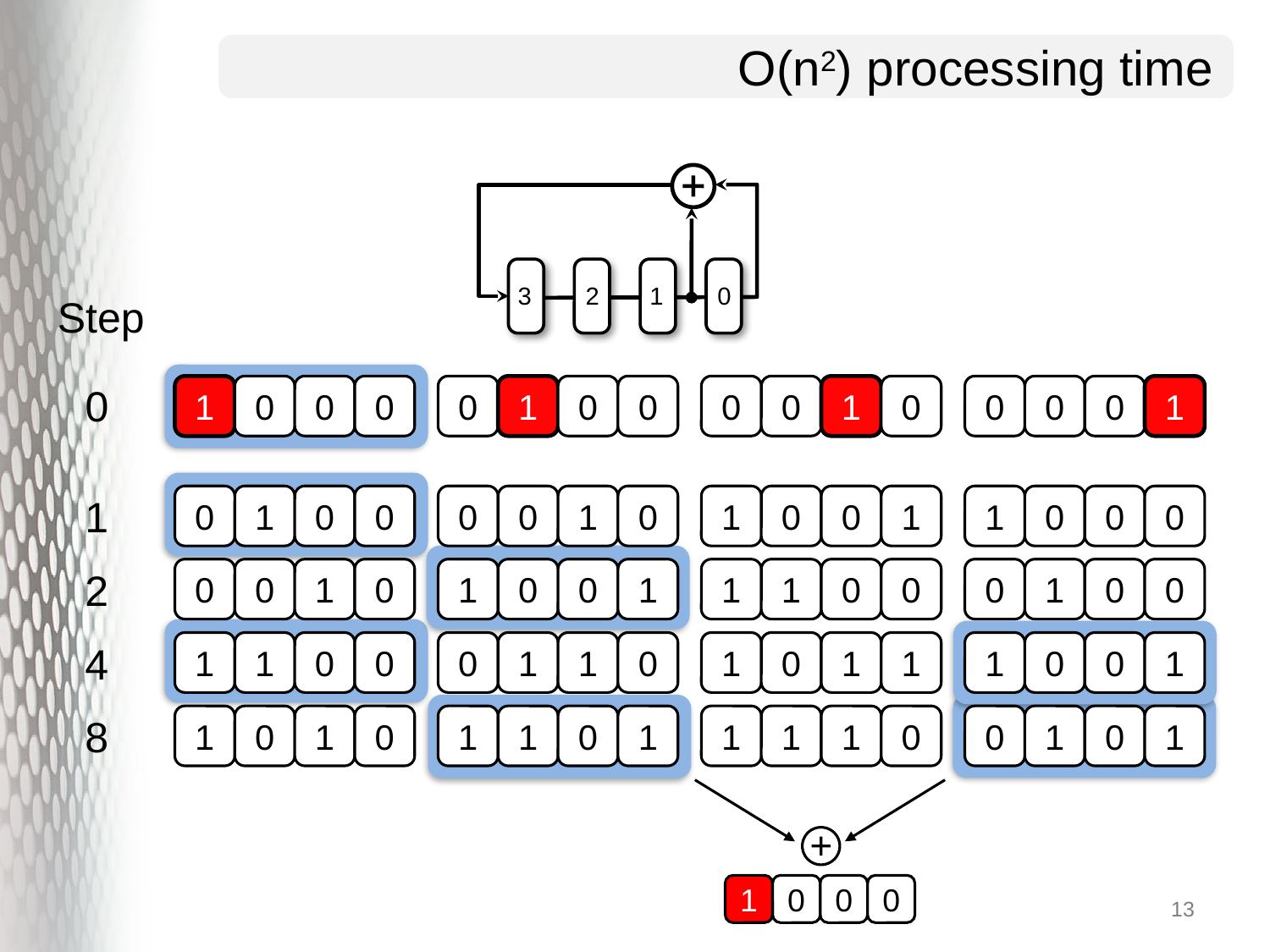

# O(n2) processing time

Superposition

3
2
1
0
Step

0
1
0
0
0
0
1
0
0
0
0
1
0
0
0
0
1

1
0
1
0
0
0
0
1
0
1
0
0
1
1
0
0
0

2
0
0
1
0
1
0
0
1
0
1
0
0
1
1
0
0

4
1
1
0
0
0
1
1
0
1
0
1
1
1
0
0
1

8
1
0
1
0
1
1
0
1
1
1
1
0
0
1
0
1

1
0
0
0